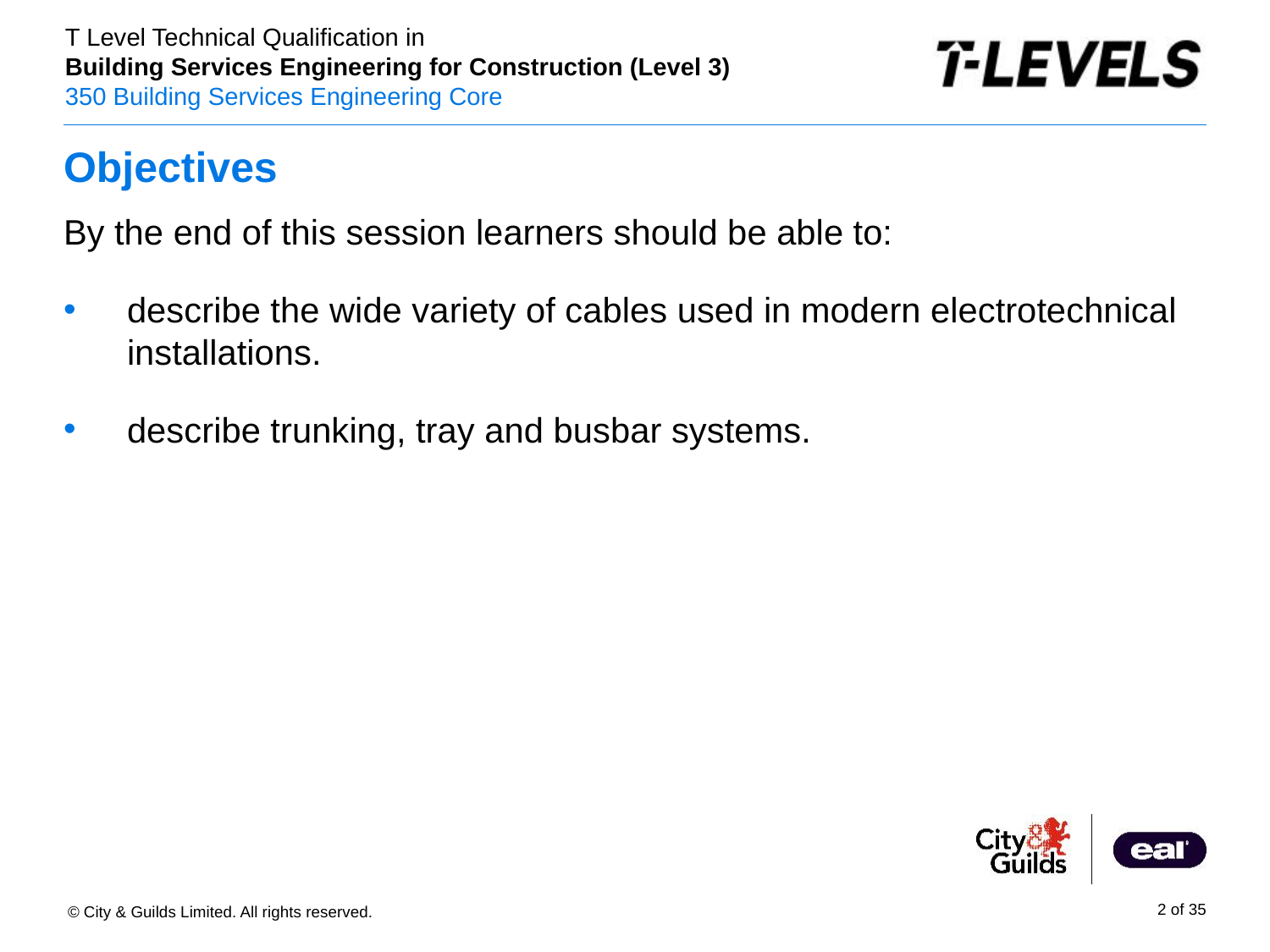

# Objectives
By the end of this session learners should be able to:
describe the wide variety of cables used in modern electrotechnical installations.
describe trunking, tray and busbar systems.